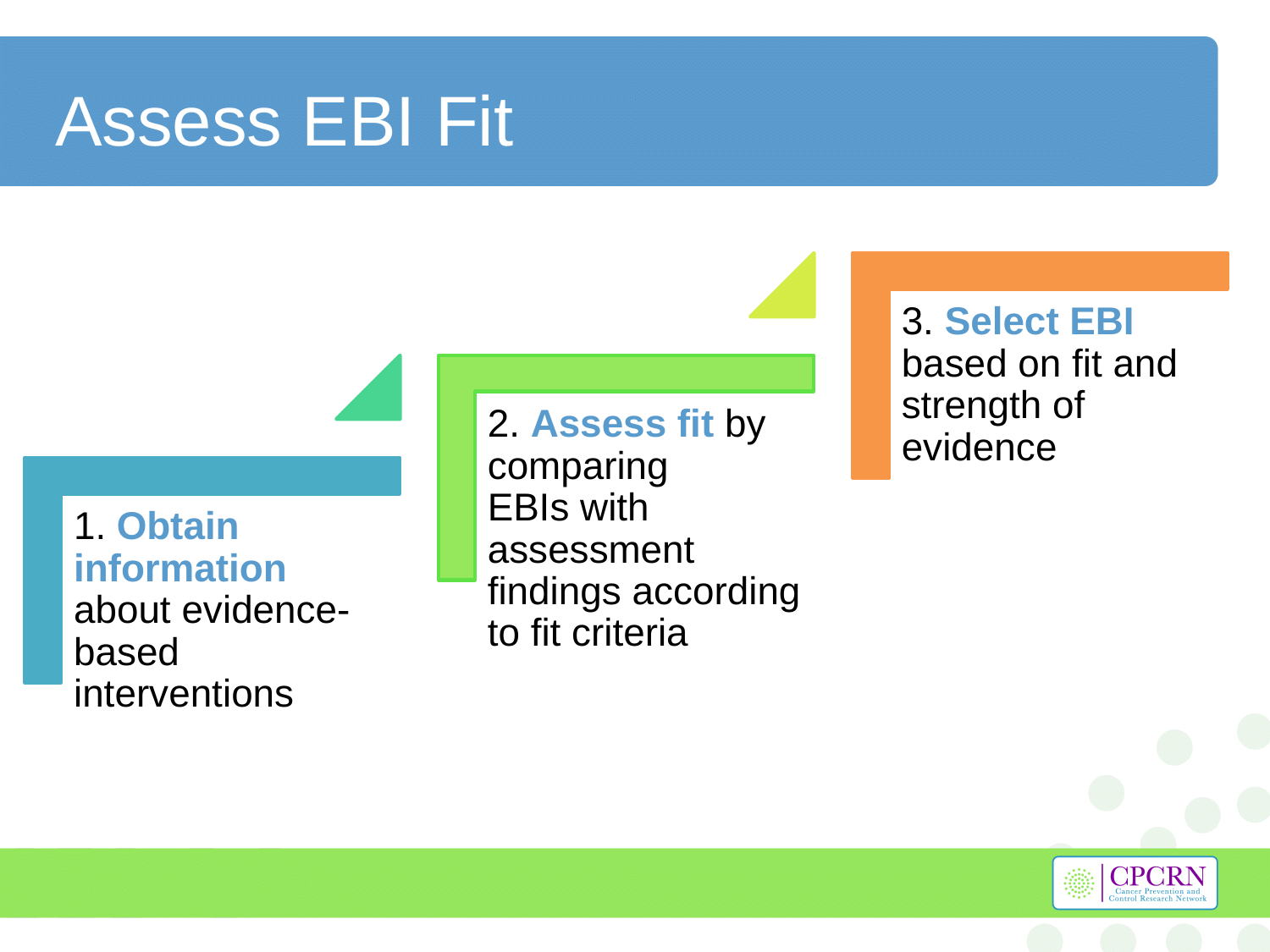

# Assess EBI Fit
1. Obtain information about evidence-based interventions
2. Assess fit by comparing EBIs with assessment findings according to fit criteria
3. Select EBI  based on fit and strength of evidence